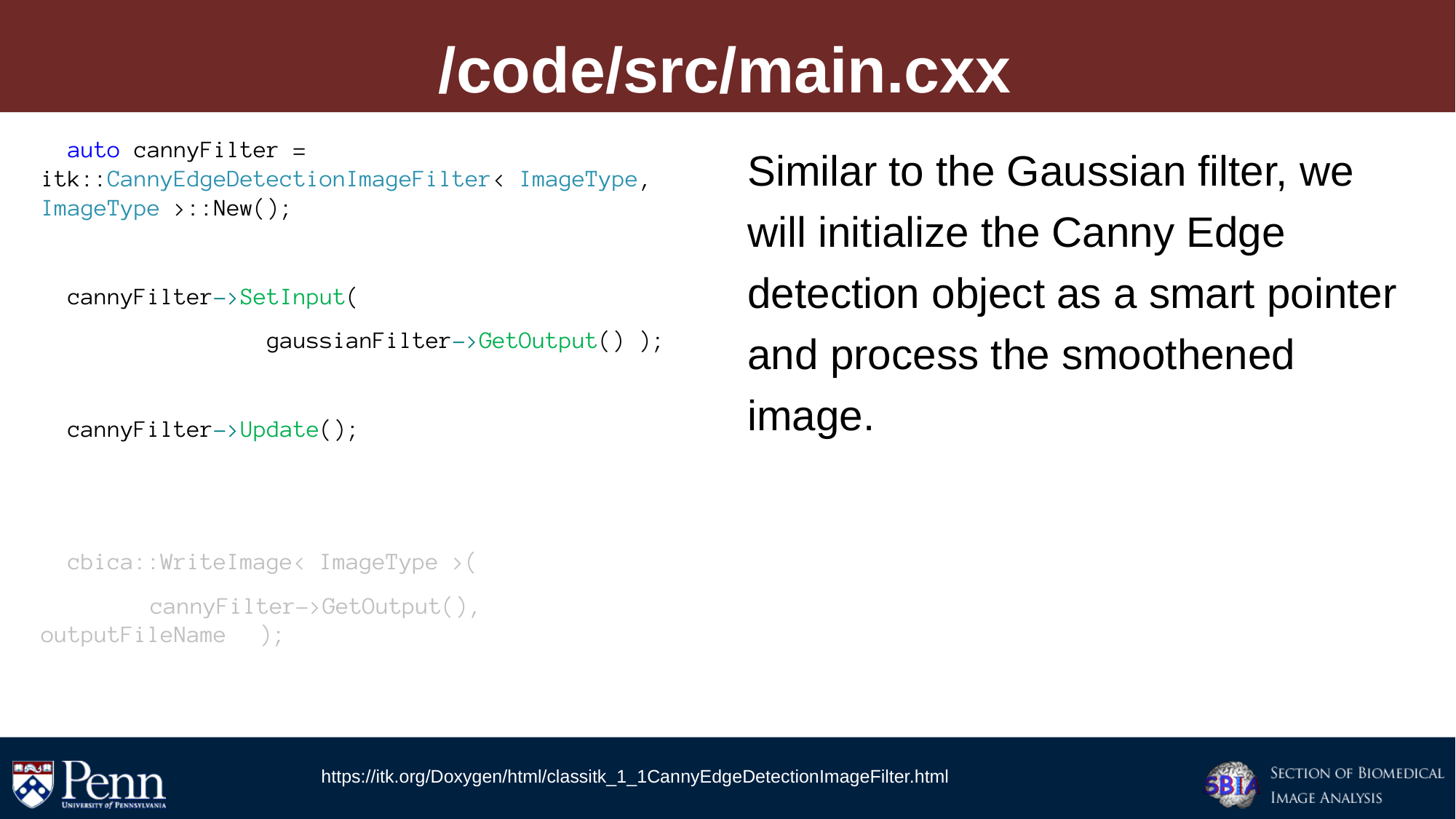

# /code/src/main.cxx
  auto cannyFilter = itk::CannyEdgeDetectionImageFilter< ImageType, ImageType >::New();

  cannyFilter->SetInput(
                 gaussianFilter->GetOutput() );

  cannyFilter->Update();

  cbica::WriteImage< ImageType >(
	cannyFilter->GetOutput(), 	outputFileName	);
Similar to the Gaussian filter, we will initialize the Canny Edge detection object as a smart pointer and process the smoothened image.
https://itk.org/Doxygen/html/classitk_1_1CannyEdgeDetectionImageFilter.html